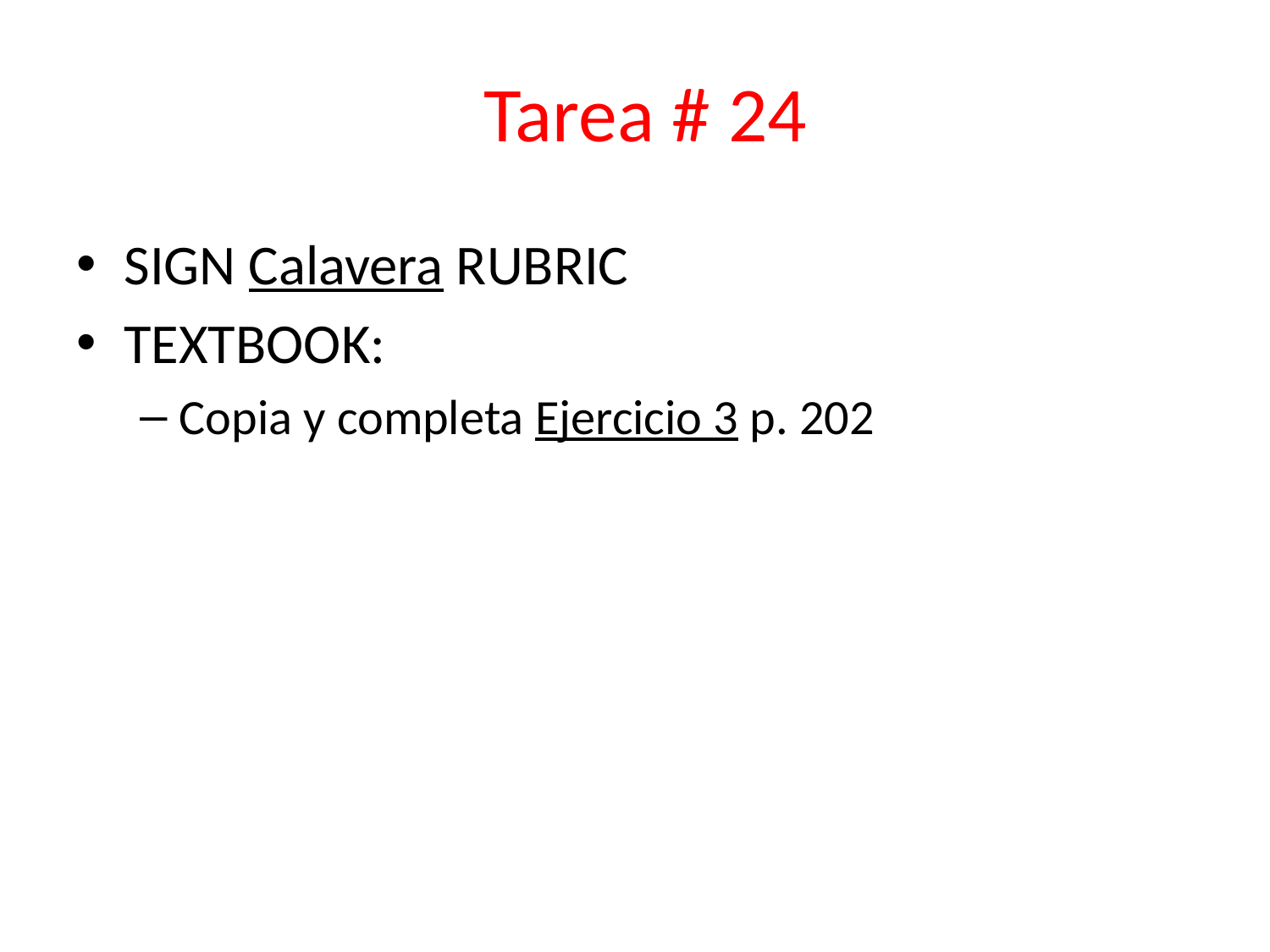

Tarea # 24
SIGN Calavera RUBRIC
TEXTBOOK:
Copia y completa Ejercicio 3 p. 202